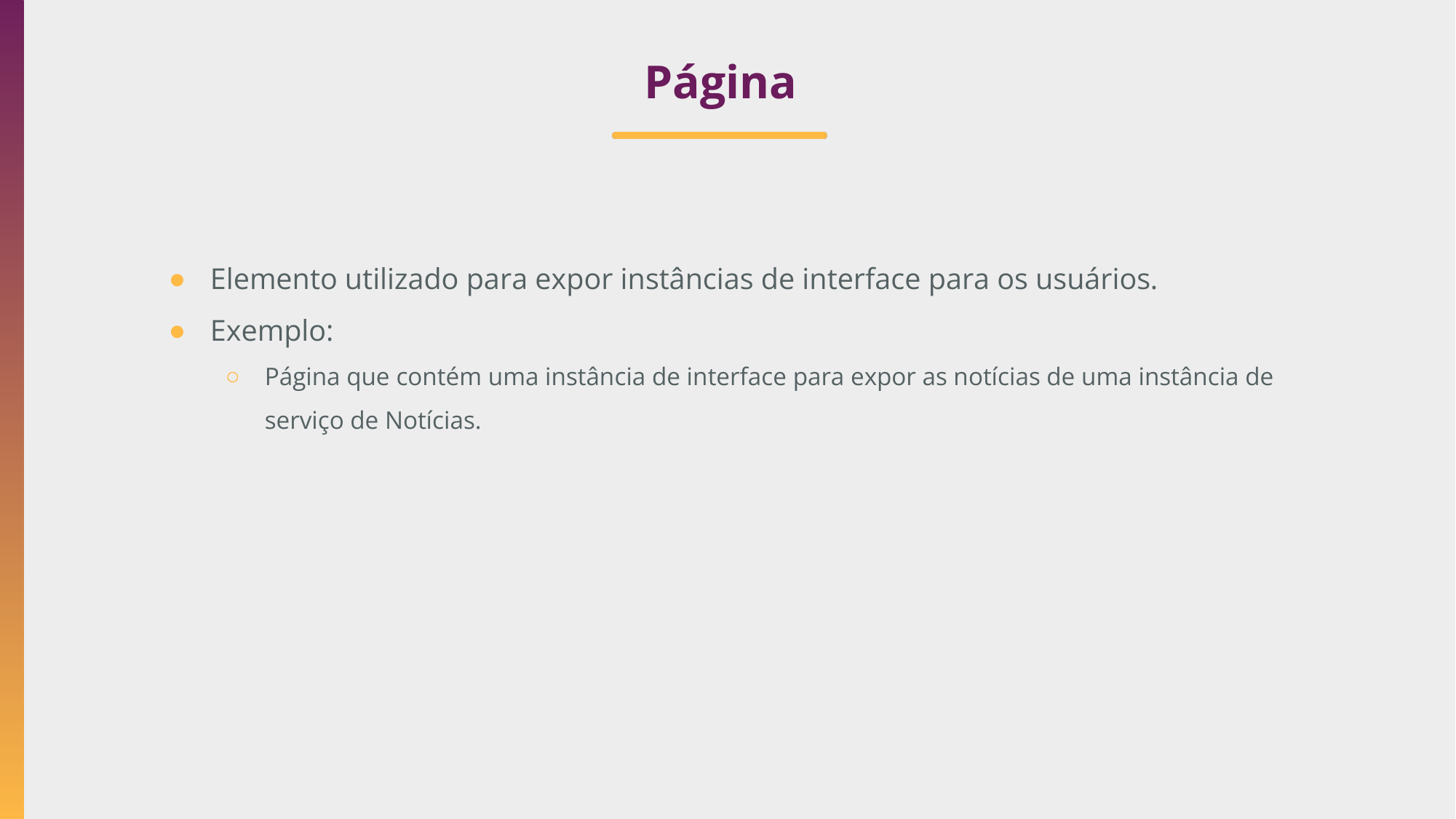

# Página
Elemento utilizado para expor instâncias de interface para os usuários.
Exemplo:
Página que contém uma instância de interface para expor as notícias de uma instância de serviço de Notícias.